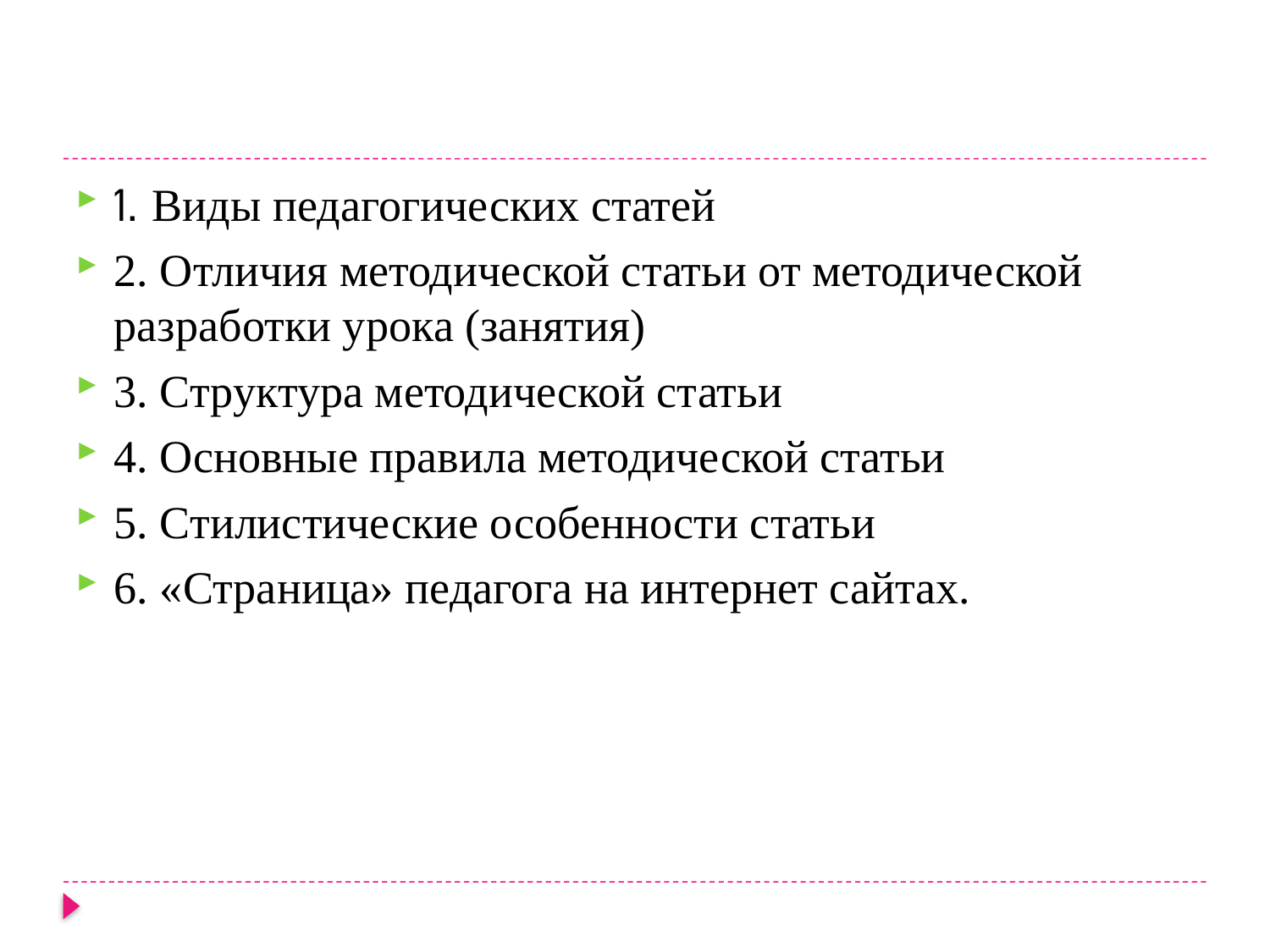

1. Виды педагогических статей
2. Отличия методической статьи от методической разработки урока (занятия)
3. Структура методической статьи
4. Основные правила методической статьи
5. Стилистические особенности статьи
6. «Страница» педагога на интернет сайтах.